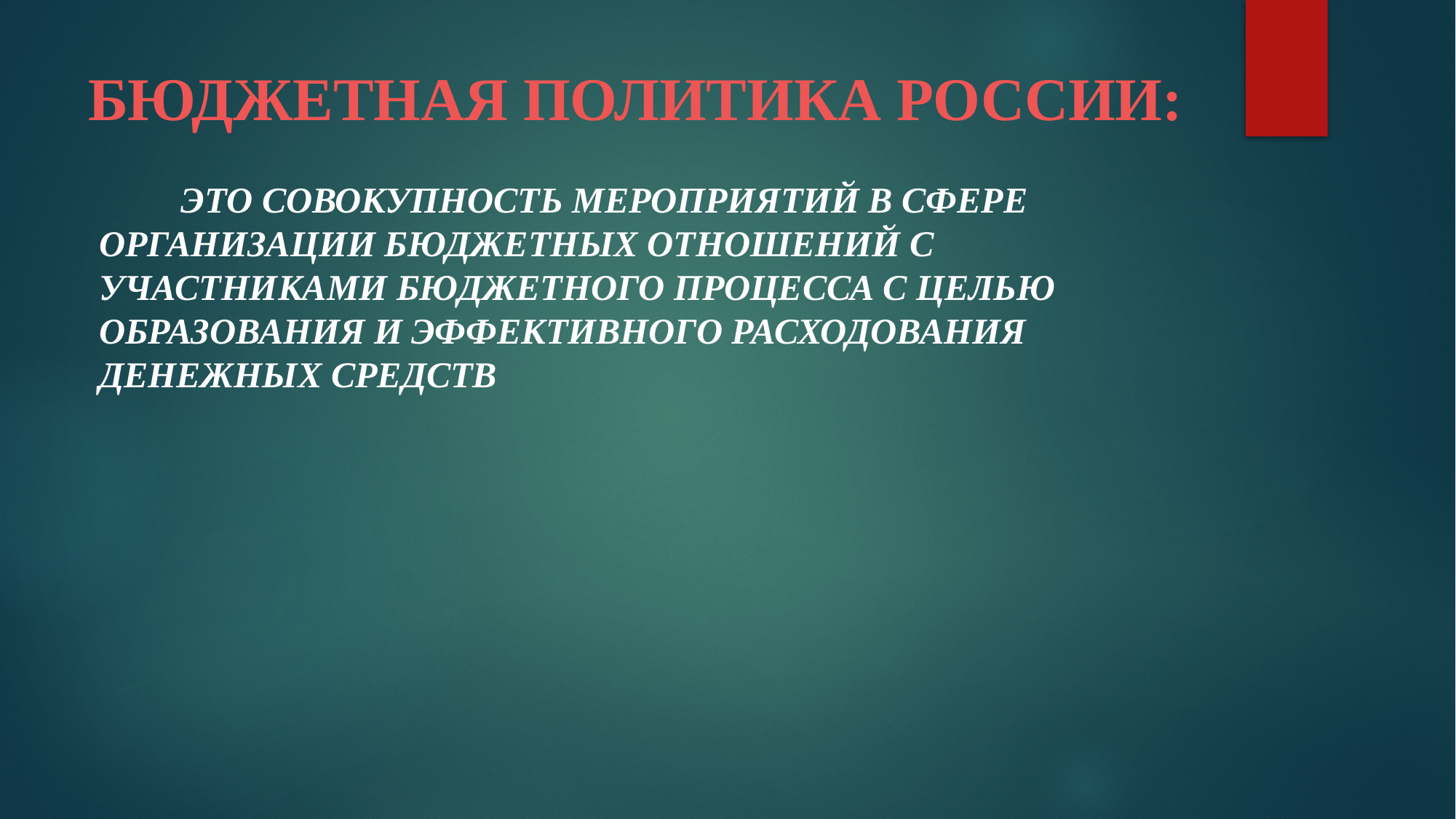

# БЮДЖЕТНАЯ ПОЛИТИКА РОССИИ:
         ЭТО СОВОКУПНОСТЬ МЕРОПРИЯТИЙ В СФЕРЕ ОРГАНИЗАЦИИ БЮДЖЕТНЫХ ОТНОШЕНИЙ С УЧАСТНИКАМИ БЮДЖЕТНОГО ПРОЦЕССА С ЦЕЛЬЮ ОБРАЗОВАНИЯ И ЭФФЕКТИВНОГО РАСХОДОВАНИЯ ДЕНЕЖНЫХ СРЕДСТВ